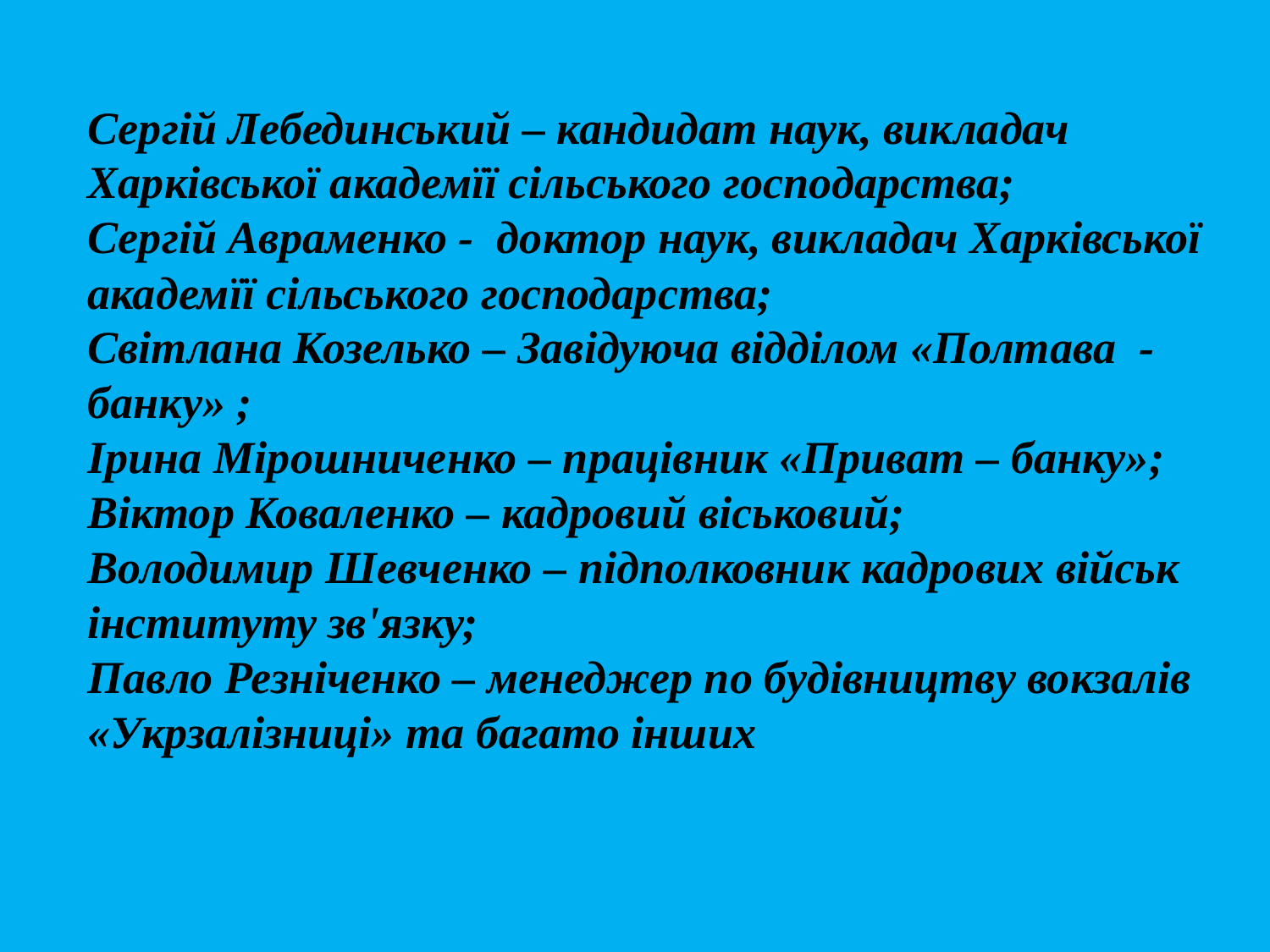

# Сергій Лебединський – кандидат наук, викладач Харківської академїї сільського господарства; Сергій Авраменко -  доктор наук, викладач Харківської академїї сільського господарства; Світлана Козелько – Завідуюча відділом «Полтава  - банку» ; Ірина Мірошниченко – працівник «Приват – банку»; Віктор Коваленко – кадровий віськовий; Володимир Шевченко – підполковник кадрових військ інституту зв'язку; Павло Резніченко – менеджер по будівництву вокзалів «Укрзалізниці» та багато інших